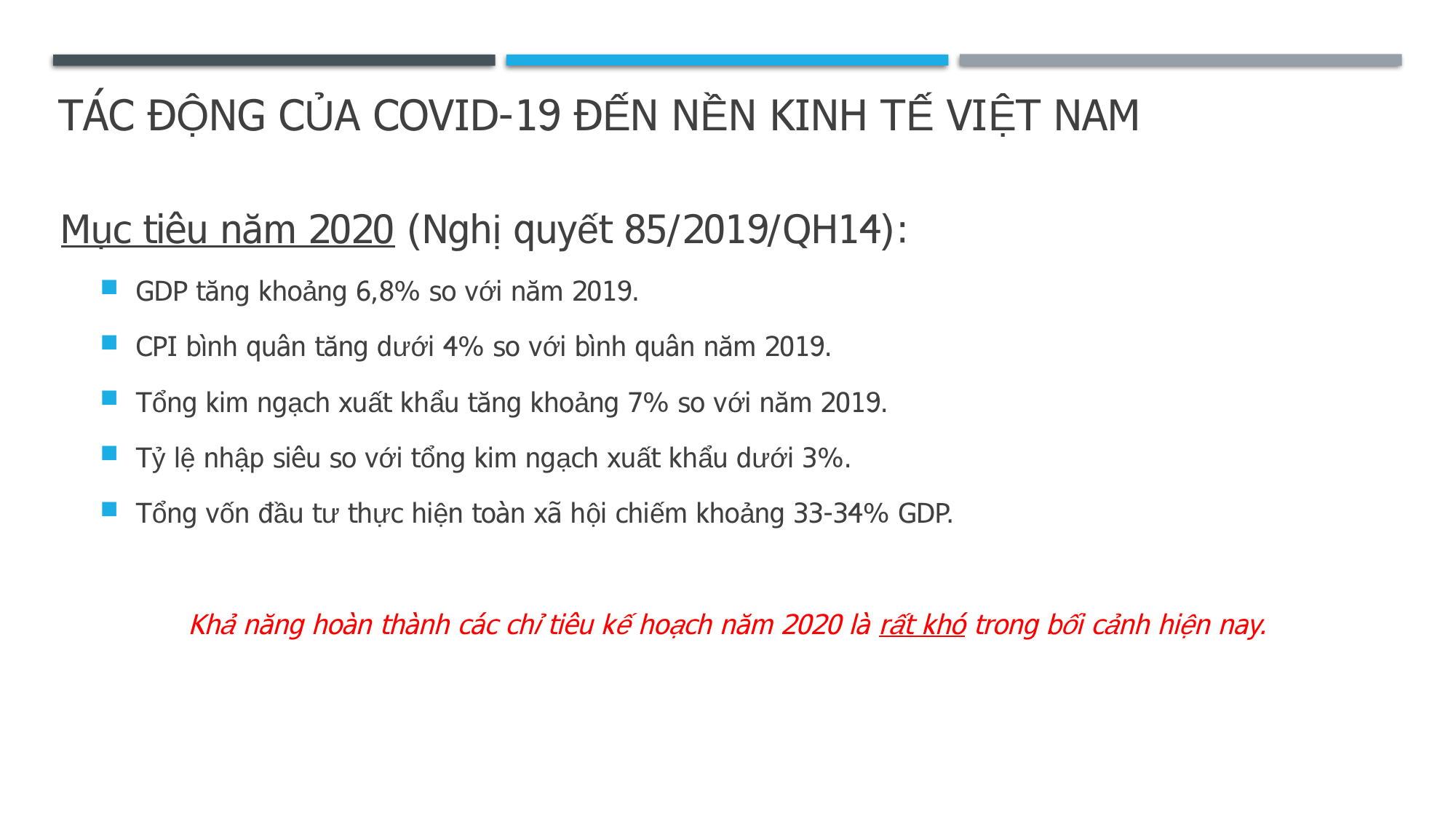

# Tác động của covid-19 đến nền kinh tế việt nam
Mục tiêu năm 2020 (Nghị quyết 85/2019/QH14):
GDP tăng khoảng 6,8% so với năm 2019.
CPI bình quân tăng dưới 4% so với bình quân năm 2019.
Tổng kim ngạch xuất khẩu tăng khoảng 7% so với năm 2019.
Tỷ lệ nhập siêu so với tổng kim ngạch xuất khẩu dưới 3%.
Tổng vốn đầu tư thực hiện toàn xã hội chiếm khoảng 33-34% GDP.

Khả năng hoàn thành các chỉ tiêu kế hoạch năm 2020 là rất khó trong bối cảnh hiện nay.